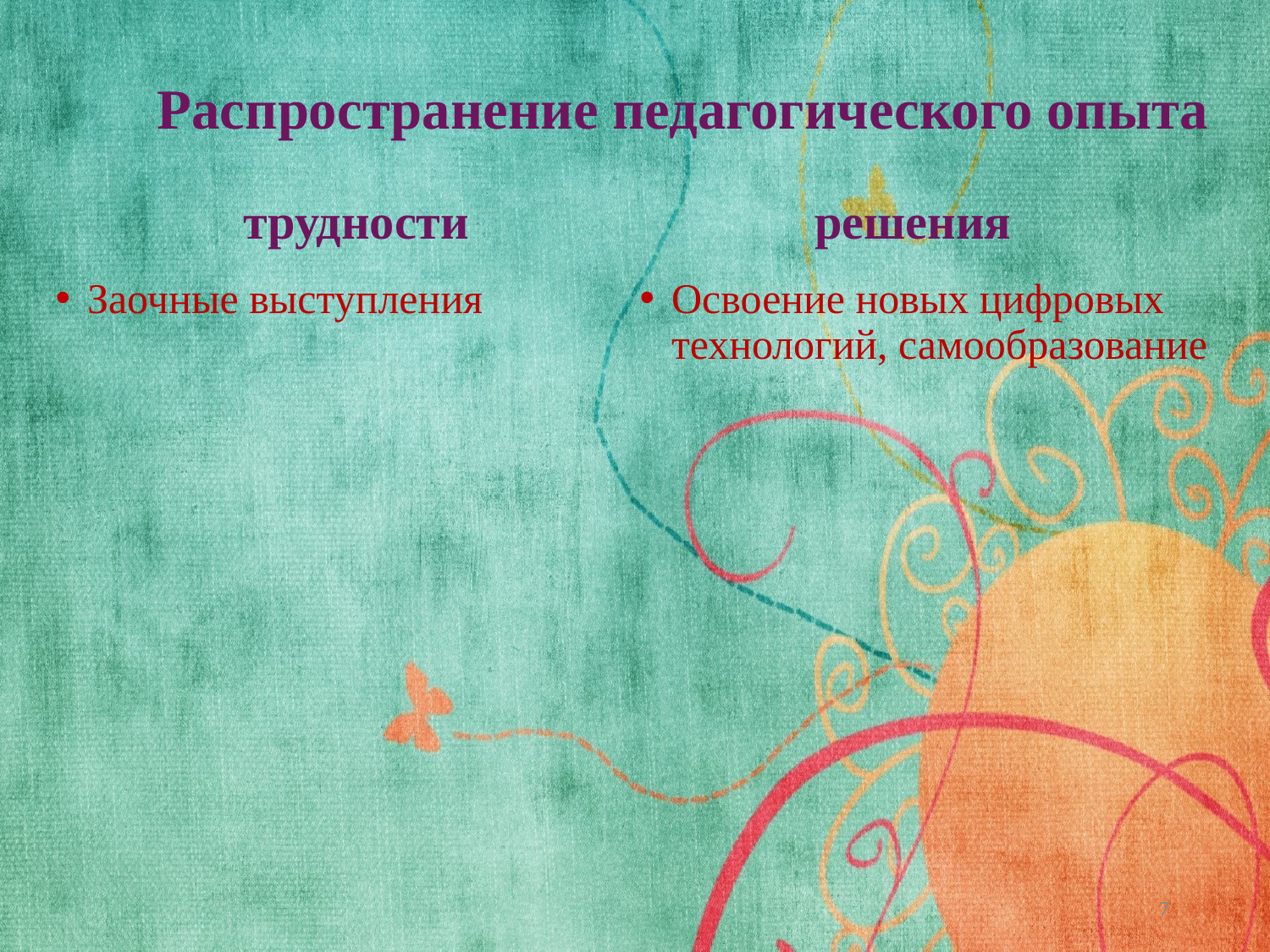

# Распространение педагогического опыта
трудности
решения
Заочные выступления

Освоение новых цифровых технологий, самообразование

7